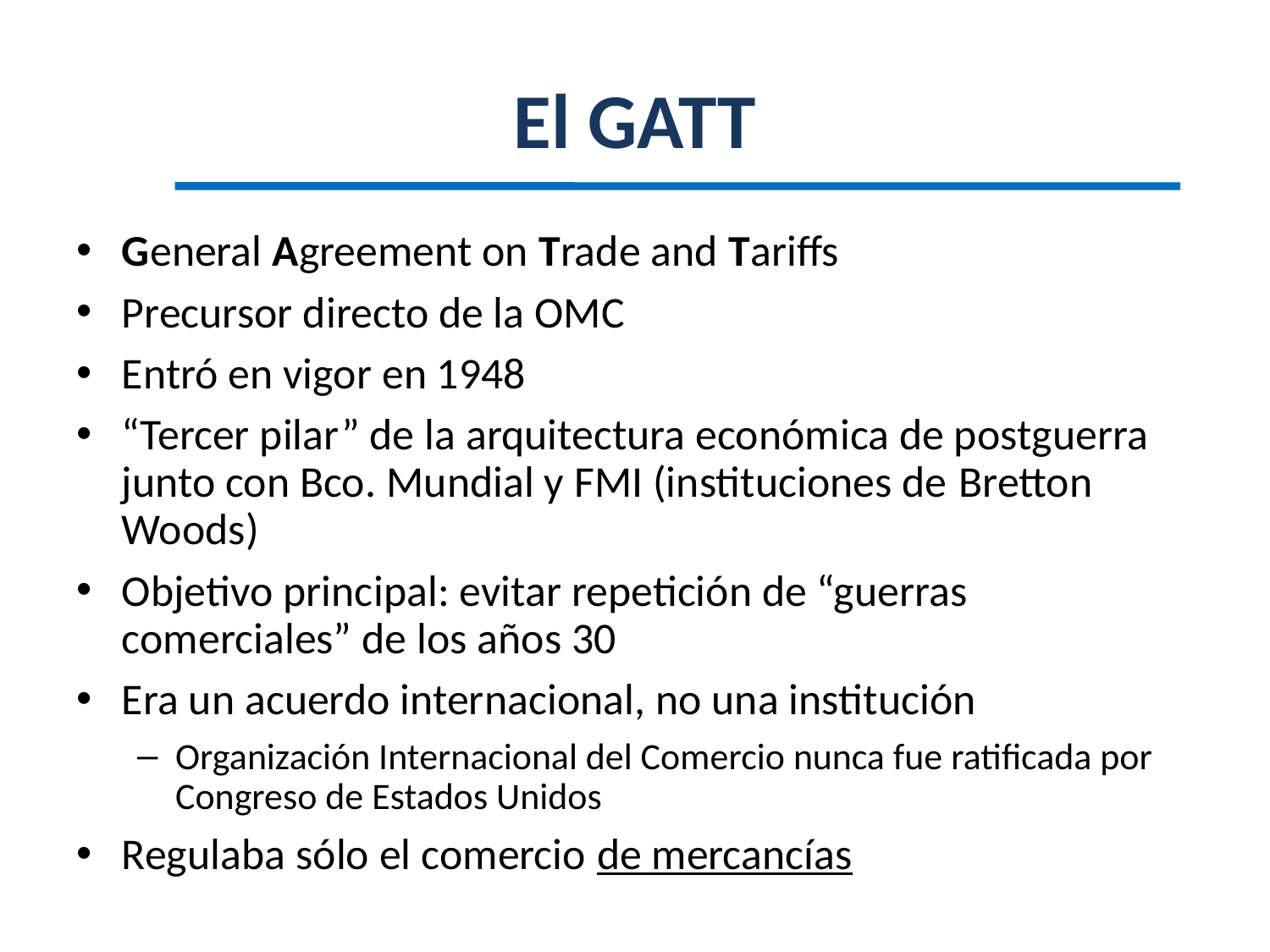

# El GATT

General Agreement on Trade and Tariffs
Precursor directo de la OMC
Entró en vigor en 1948
“Tercer pilar” de la arquitectura económica de postguerra junto con Bco. Mundial y FMI (instituciones de Bretton Woods)
Objetivo principal: evitar repetición de “guerras comerciales” de los años 30
Era un acuerdo internacional, no una institución
Organización Internacional del Comercio nunca fue ratificada por Congreso de Estados Unidos
Regulaba sólo el comercio de mercancías